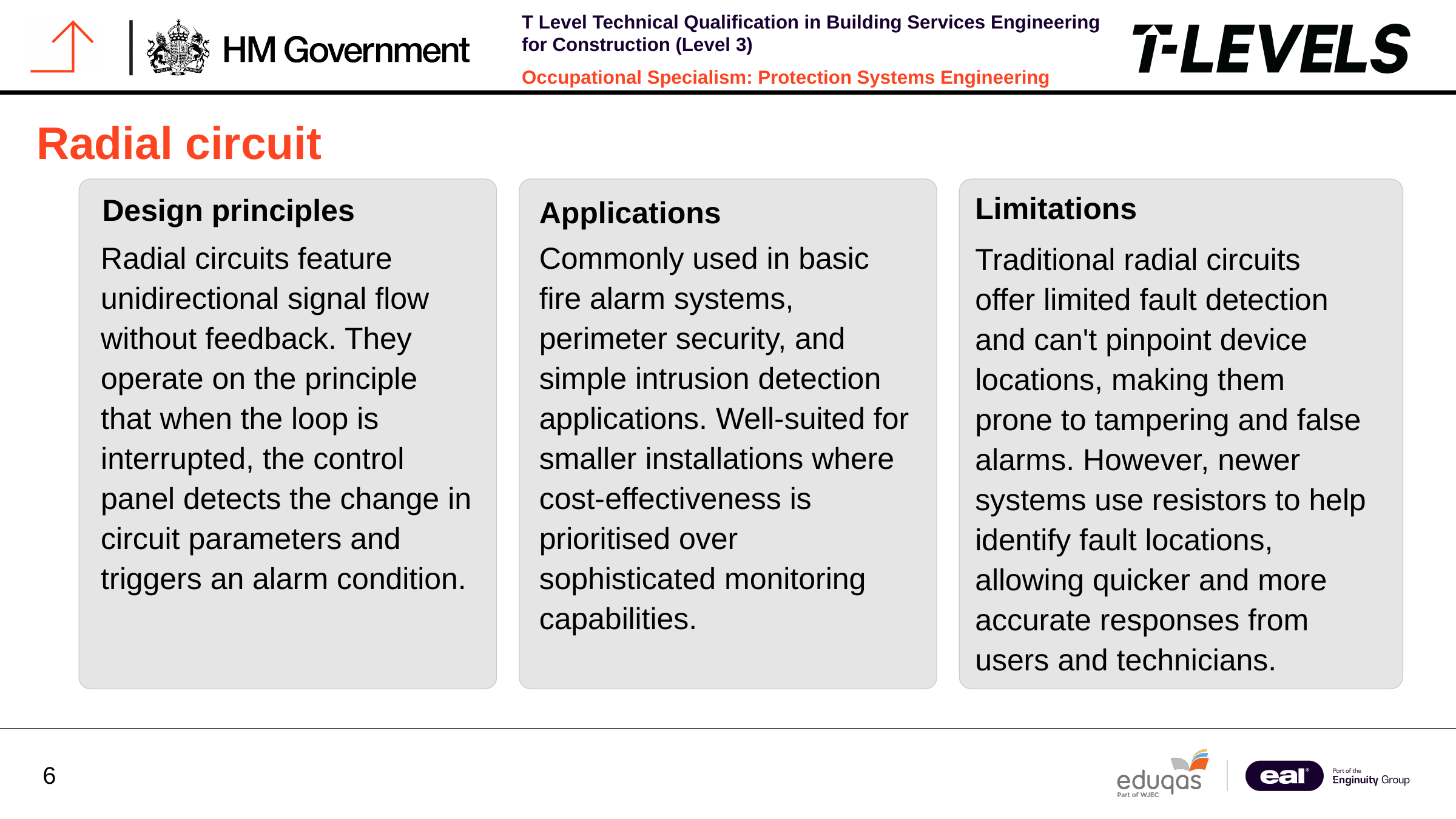

Radial circuit

Limitations
Design principles
Applications
Radial circuits feature unidirectional signal flow without feedback. They operate on the principle that when the loop is interrupted, the control panel detects the change in circuit parameters and triggers an alarm condition.
Commonly used in basic fire alarm systems, perimeter security, and simple intrusion detection applications. Well-suited for smaller installations where cost-effectiveness is prioritised over sophisticated monitoring capabilities.
Traditional radial circuits offer limited fault detection and can't pinpoint device locations, making them prone to tampering and false alarms. However, newer systems use resistors to help identify fault locations, allowing quicker and more accurate responses from users and technicians.